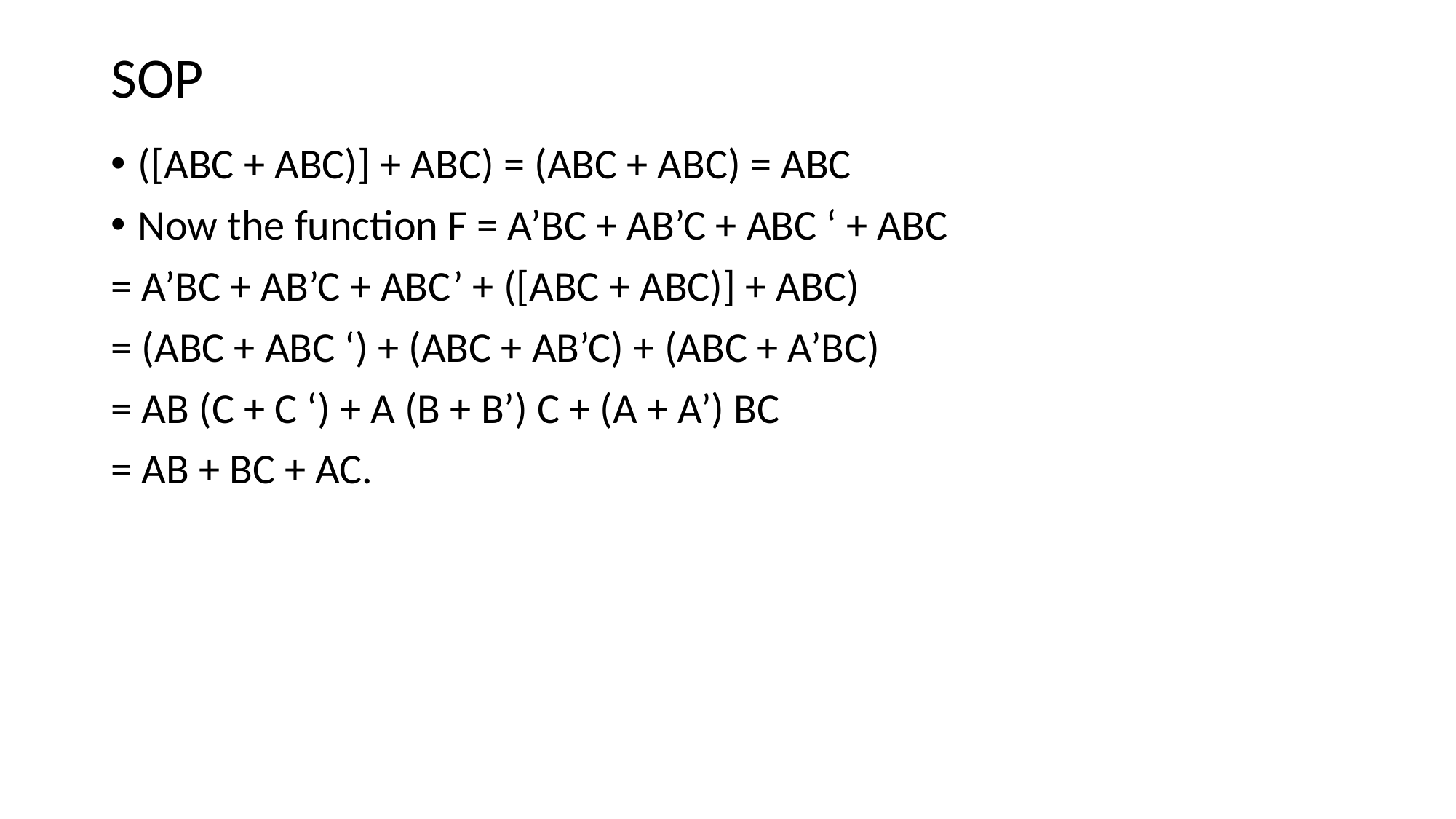

# SOP
([ABC + ABC)] + ABC) = (ABC + ABC) = ABC
Now the function F = A’BC + AB’C + ABC ‘ + ABC
= A’BC + AB’C + ABC’ + ([ABC + ABC)] + ABC)
= (ABC + ABC ‘) + (ABC + AB’C) + (ABC + A’BC)
= AB (C + C ‘) + A (B + B’) C + (A + A’) BC
= AB + BC + AC.